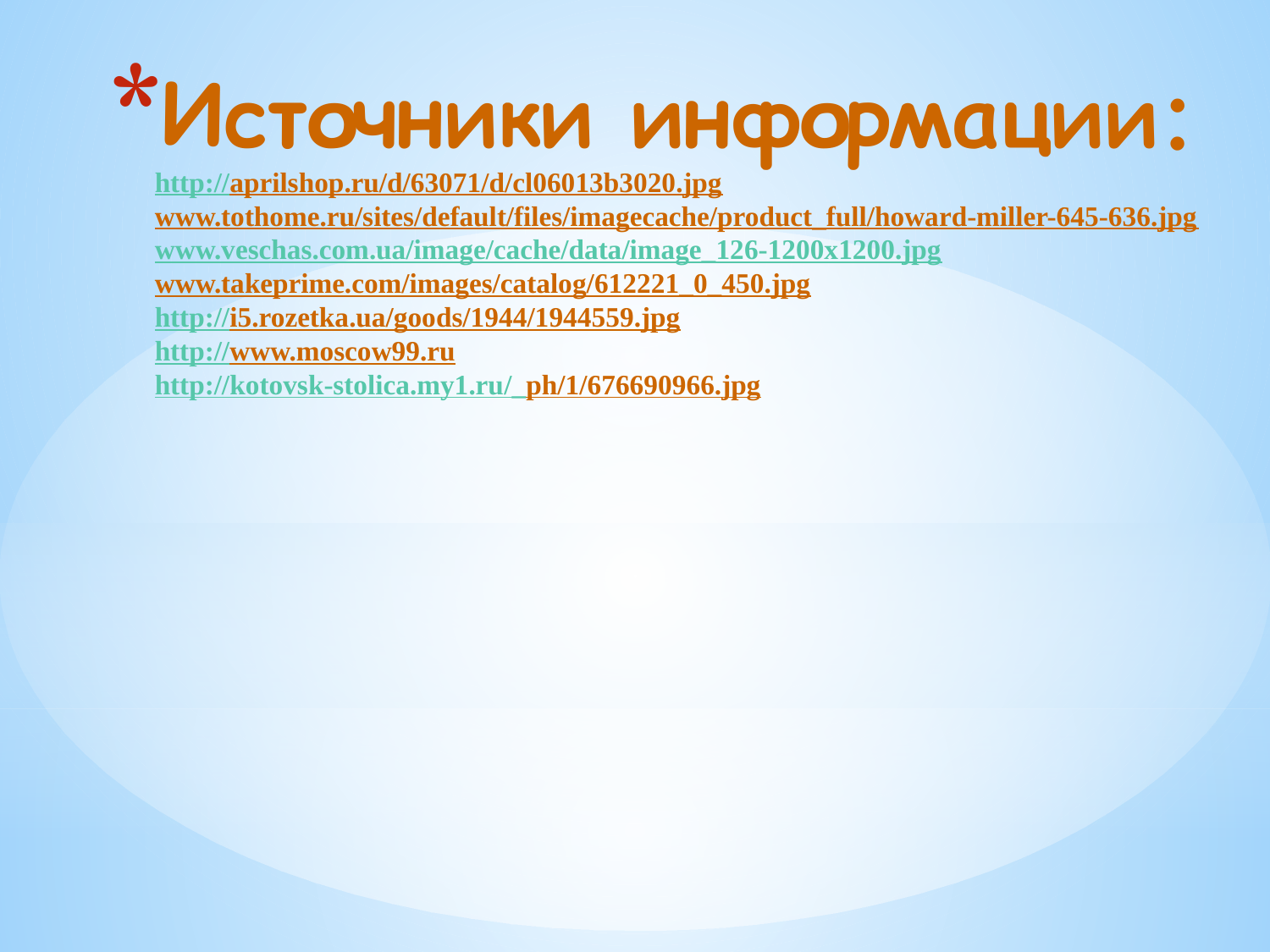

# Источники информации: http://aprilshop.ru/d/63071/d/cl06013b3020.jpg www.tothome.ru/sites/default/files/imagecache/product_full/howard-miller-645-636.jpg www.veschas.com.ua/image/cache/data/image_126-1200x1200.jpg www.takeprime.com/images/catalog/612221_0_450.jpg http://i5.rozetka.ua/goods/1944/1944559.jpg http://www.moscow99.ru http://kotovsk-stolica.my1.ru/_ph/1/676690966.jpg